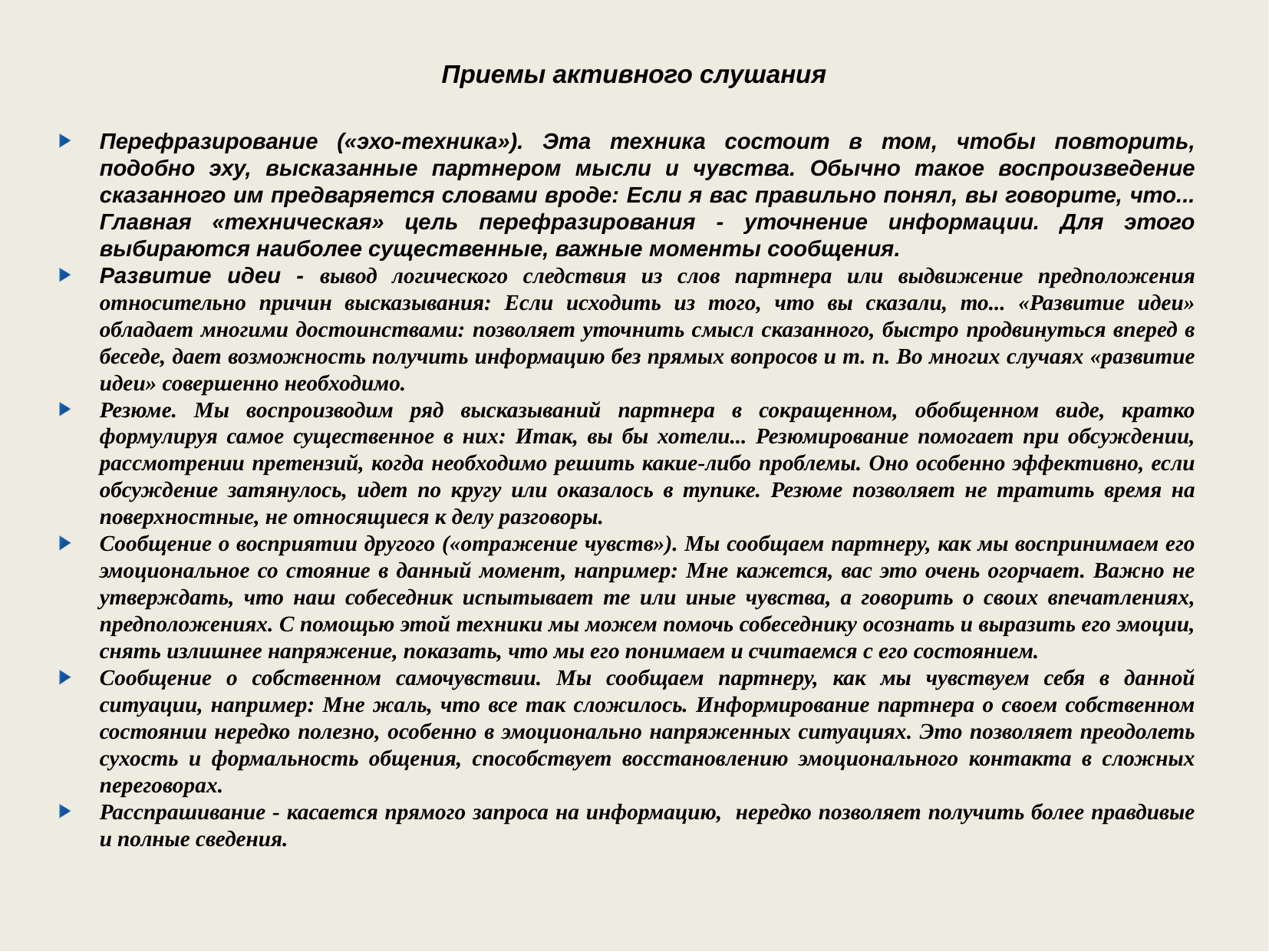

Приемы активного слушания
Перефразирование («эхо-техника»). Эта техника состоит в том, чтобы повторить, подобно эху, высказанные партнером мысли и чувства. Обычно такое воспроизведение сказанного им предваряется словами вроде: Если я вас правильно понял, вы говорите, что... Главная «техническая» цель перефразирования - уточнение информации. Для этого выбираются наиболее существенные, важные моменты сообщения.
Развитие идеи - вывод логического следствия из слов партнера или выдвижение предположения относительно причин высказывания: Если исходить из того, что вы сказали, то... «Развитие идеи» обладает многими достоинствами: позволяет уточнить смысл сказанного, быстро продвинуться вперед в беседе, дает возможность получить информацию без прямых вопросов и т. п. Во многих случаях «развитие идеи» совершенно необходимо.
Резюме. Мы воспроизводим ряд высказываний партнера в сокращенном, обобщенном виде, кратко формулируя самое существенное в них: Итак, вы бы хотели... Резюмирование помогает при обсуждении, рассмотрении претензий, когда необходимо решить какие-либо проблемы. Оно особенно эффективно, если обсуждение затянулось, идет по кругу или оказалось в тупике. Резюме позволяет не тратить время на поверхностные, не относящиеся к делу разговоры.
Сообщение о восприятии другого («отражение чувств»). Мы сообщаем партнеру, как мы воспринимаем его эмоциональное со стояние в данный момент, например: Мне кажется, вас это очень огорчает. Важно не утверждать, что наш собеседник испытывает те или иные чувства, а говорить о своих впечатлениях, предположениях. С помощью этой техники мы можем помочь собеседнику осознать и выразить его эмоции, снять излишнее напряжение, показать, что мы его понимаем и считаемся с его состоянием.
Сообщение о собственном самочувствии. Мы сообщаем партнеру, как мы чувствуем себя в данной ситуации, например: Мне жаль, что все так сложилось. Информирование партнера о своем собственном состоянии нередко полезно, особенно в эмоционально напряженных ситуациях. Это позволяет преодолеть сухость и формальность общения, способствует восстановлению эмоционального контакта в сложных переговорах.
Расспрашивание - касается прямого запроса на информацию,  нередко позволяет получить более правдивые и полные сведения.